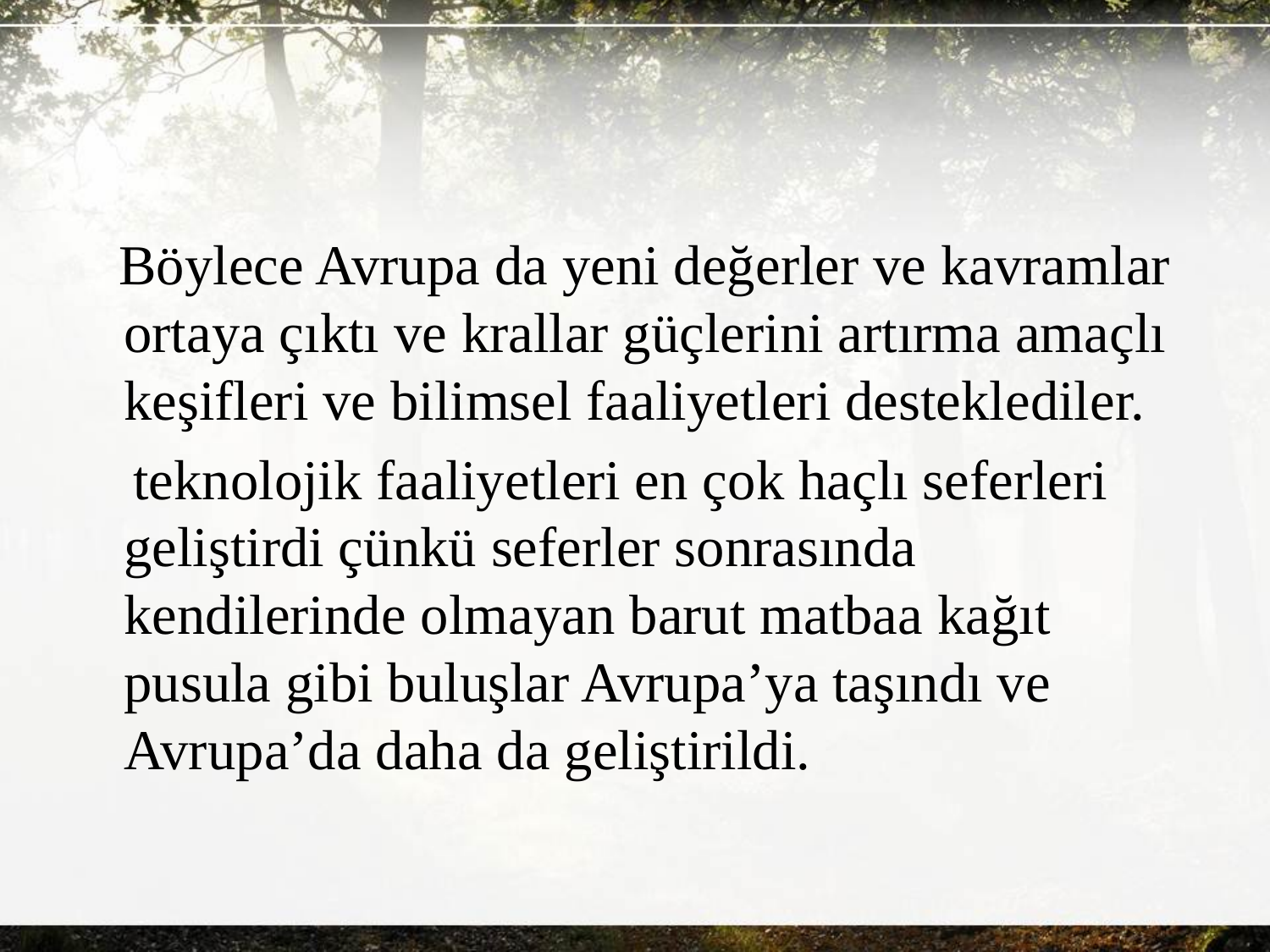

#
   Böylece Avrupa da yeni değerler ve kavramlar ortaya çıktı ve krallar güçlerini artırma amaçlı keşifleri ve bilimsel faaliyetleri desteklediler.
    teknolojik faaliyetleri en çok haçlı seferleri geliştirdi çünkü seferler sonrasında kendilerinde olmayan barut matbaa kağıt pusula gibi buluşlar Avrupa’ya taşındı ve Avrupa’da daha da geliştirildi.